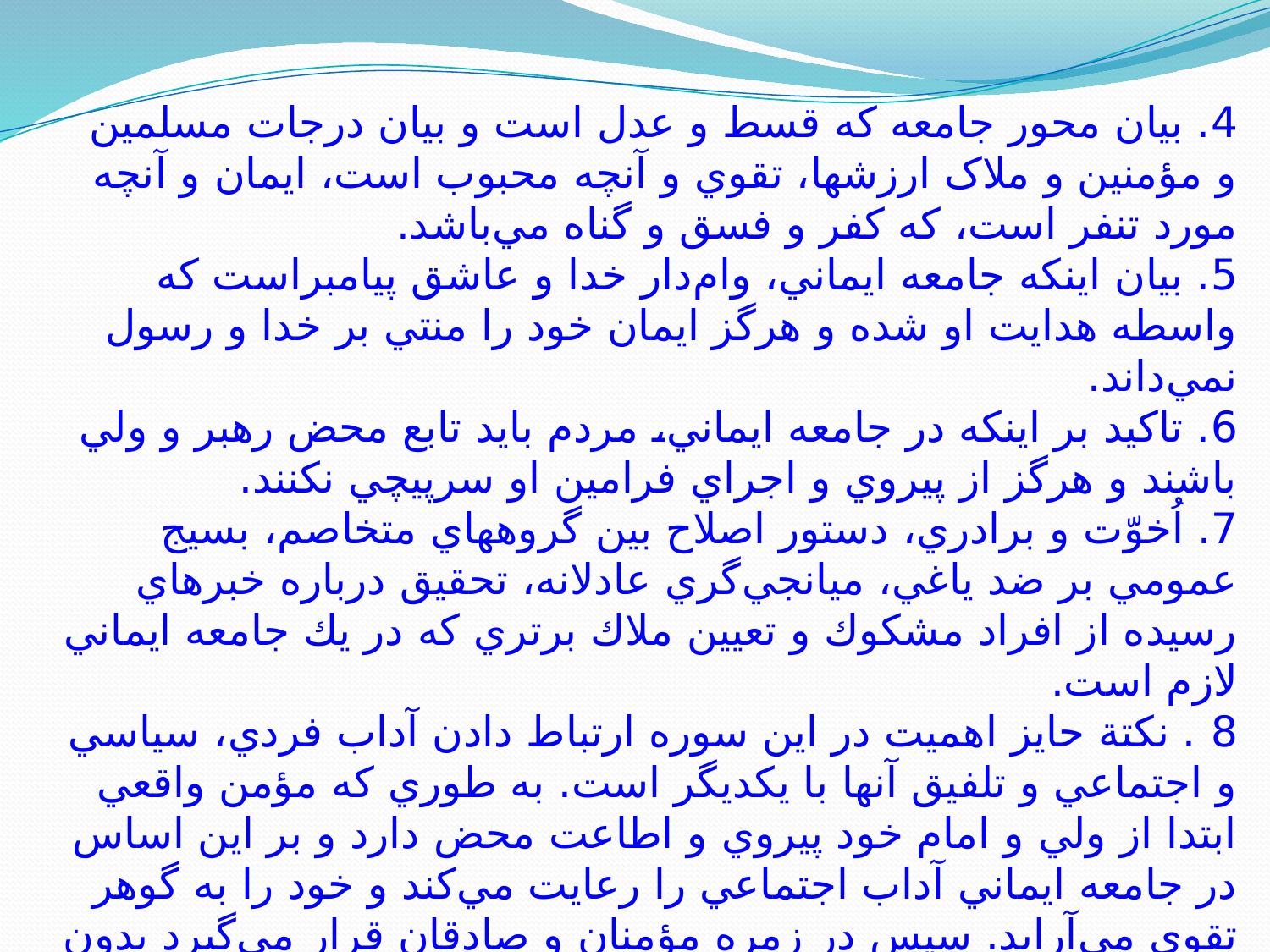

4. بيان محور جامعه كه قسط و عدل است و بيان درجات مسلمين و مؤمنين و ملاک ارزشها، تقوي و آنچه محبوب است، ايمان و آنچه مورد تنفر است، که کفر و فسق و گناه مي‌باشد.
5. بيان اينكه جامعه ايماني، وام‌دار خدا و عاشق پيامبراست که واسطه هدايت او شده و هرگز ايمان خود را منتي بر خدا و رسول نمي‌داند.
6. تاكيد بر اينكه در جامعه ايماني، مردم بايد تابع محض رهبر و ولي باشند و هرگز از پيروي و اجراي فرامين او سرپيچي نکنند.
7. اُخوّت و برادري، دستور اصلاح بين گروههاي متخاصم، بسيج عمومي بر ضد ياغي، ميانجي‌گري عادلانه، تحقيق درباره خبرهاي رسيده از افراد مشكوك و تعيين ملاك برتري كه در يك جامعه ايماني لازم است.
8 . نکتة حايز اهميت در اين سوره ارتباط دادن آداب فردي، سياسي و اجتماعي و تلفيق آنها با يکديگر است. به طوري که مؤمن واقعي ابتدا از ولي و امام خود پيروي و اطاعت محض دارد و بر اين اساس در جامعه ايماني آداب اجتماعي را رعايت مي‌کند و خود را به گوهر تقوي مي‌آرايد. سپس در زمره مؤمنان و صادقان قرار مي‌گيرد بدون اينکه در اين کار بر کسي منت نهد.